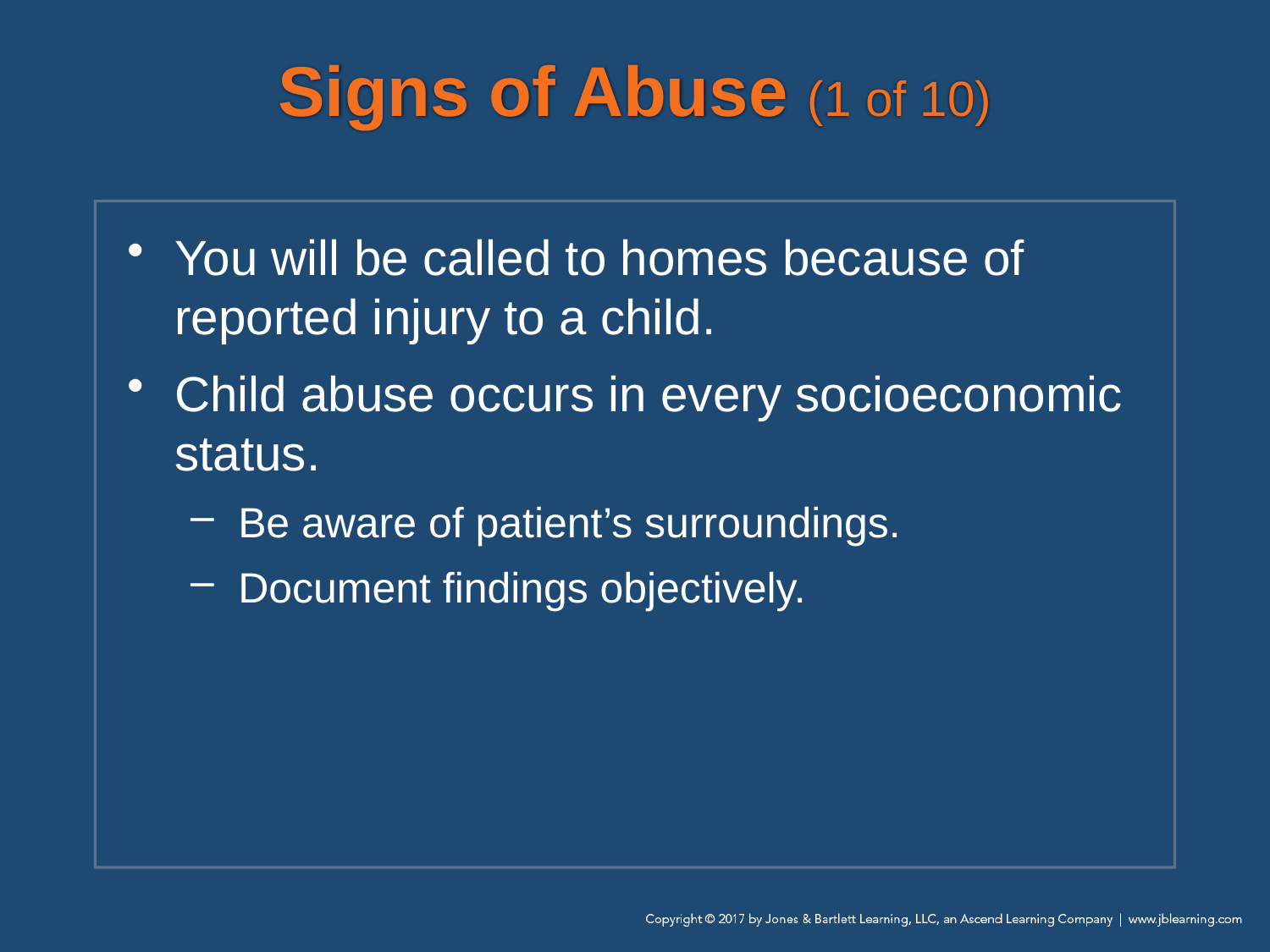

# Signs of Abuse (1 of 10)
You will be called to homes because of reported injury to a child.
Child abuse occurs in every socioeconomic status.
Be aware of patient’s surroundings.
Document findings objectively.